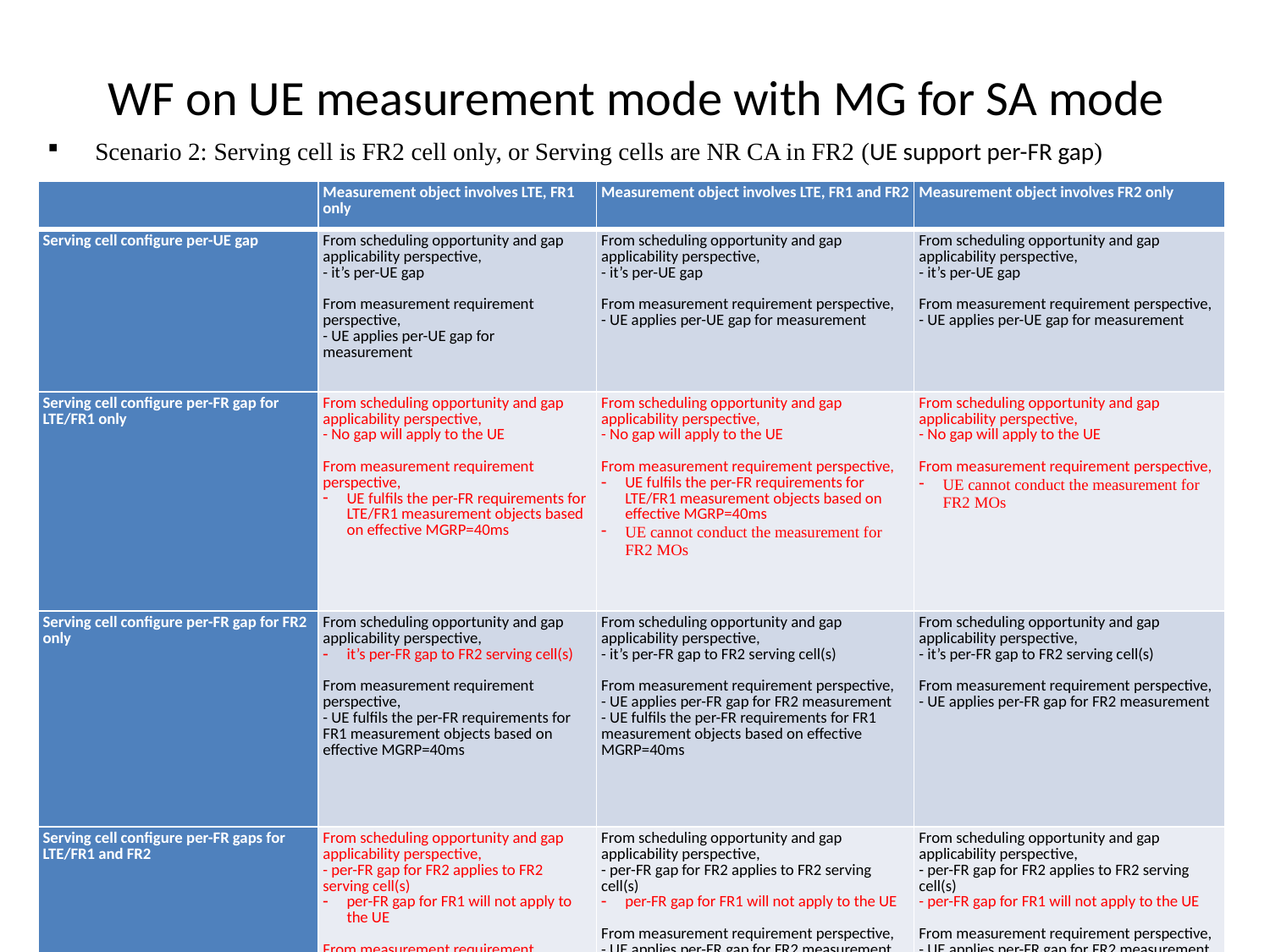

# WF on UE measurement mode with MG for SA mode
Scenario 2: Serving cell is FR2 cell only, or Serving cells are NR CA in FR2 (UE support per-FR gap)

|  | Measurement object involves LTE, FR1 only | Measurement object involves LTE, FR1 and FR2 | Measurement object involves FR2 only |
| --- | --- | --- | --- |
| Serving cell configure per-UE gap | From scheduling opportunity and gap applicability perspective, - it’s per-UE gap   From measurement requirement perspective, - UE applies per-UE gap for measurement | From scheduling opportunity and gap applicability perspective, - it’s per-UE gap   From measurement requirement perspective, - UE applies per-UE gap for measurement | From scheduling opportunity and gap applicability perspective, - it’s per-UE gap   From measurement requirement perspective, - UE applies per-UE gap for measurement |
| Serving cell configure per-FR gap for LTE/FR1 only | From scheduling opportunity and gap applicability perspective, - No gap will apply to the UE   From measurement requirement perspective, UE fulfils the per-FR requirements for LTE/FR1 measurement objects based on effective MGRP=40ms | From scheduling opportunity and gap applicability perspective, - No gap will apply to the UE   From measurement requirement perspective, UE fulfils the per-FR requirements for LTE/FR1 measurement objects based on effective MGRP=40ms UE cannot conduct the measurement for FR2 MOs | From scheduling opportunity and gap applicability perspective, - No gap will apply to the UE   From measurement requirement perspective, UE cannot conduct the measurement for FR2 MOs |
| Serving cell configure per-FR gap for FR2 only | From scheduling opportunity and gap applicability perspective, it’s per-FR gap to FR2 serving cell(s)   From measurement requirement perspective, - UE fulfils the per-FR requirements for FR1 measurement objects based on effective MGRP=40ms | From scheduling opportunity and gap applicability perspective, - it’s per-FR gap to FR2 serving cell(s)   From measurement requirement perspective, - UE applies per-FR gap for FR2 measurement - UE fulfils the per-FR requirements for FR1 measurement objects based on effective MGRP=40ms | From scheduling opportunity and gap applicability perspective, - it’s per-FR gap to FR2 serving cell(s)   From measurement requirement perspective, - UE applies per-FR gap for FR2 measurement |
| Serving cell configure per-FR gaps for LTE/FR1 and FR2 | From scheduling opportunity and gap applicability perspective, - per-FR gap for FR2 applies to FR2 serving cell(s) per-FR gap for FR1 will not apply to the UE   From measurement requirement perspective, UE fulfils the per-FR requirements for LTE/FR1 measurement objects based on effective MGRP=40ms | From scheduling opportunity and gap applicability perspective, - per-FR gap for FR2 applies to FR2 serving cell(s) per-FR gap for FR1 will not apply to the UE   From measurement requirement perspective, - UE applies per-FR gap for FR2 measurement UE fulfils the per-FR requirements for LTE/FR1 measurement objects based on effective MGRP=40ms | From scheduling opportunity and gap applicability perspective, - per-FR gap for FR2 applies to FR2 serving cell(s) - per-FR gap for FR1 will not apply to the UE   From measurement requirement perspective, - UE applies per-FR gap for FR2 measurement |